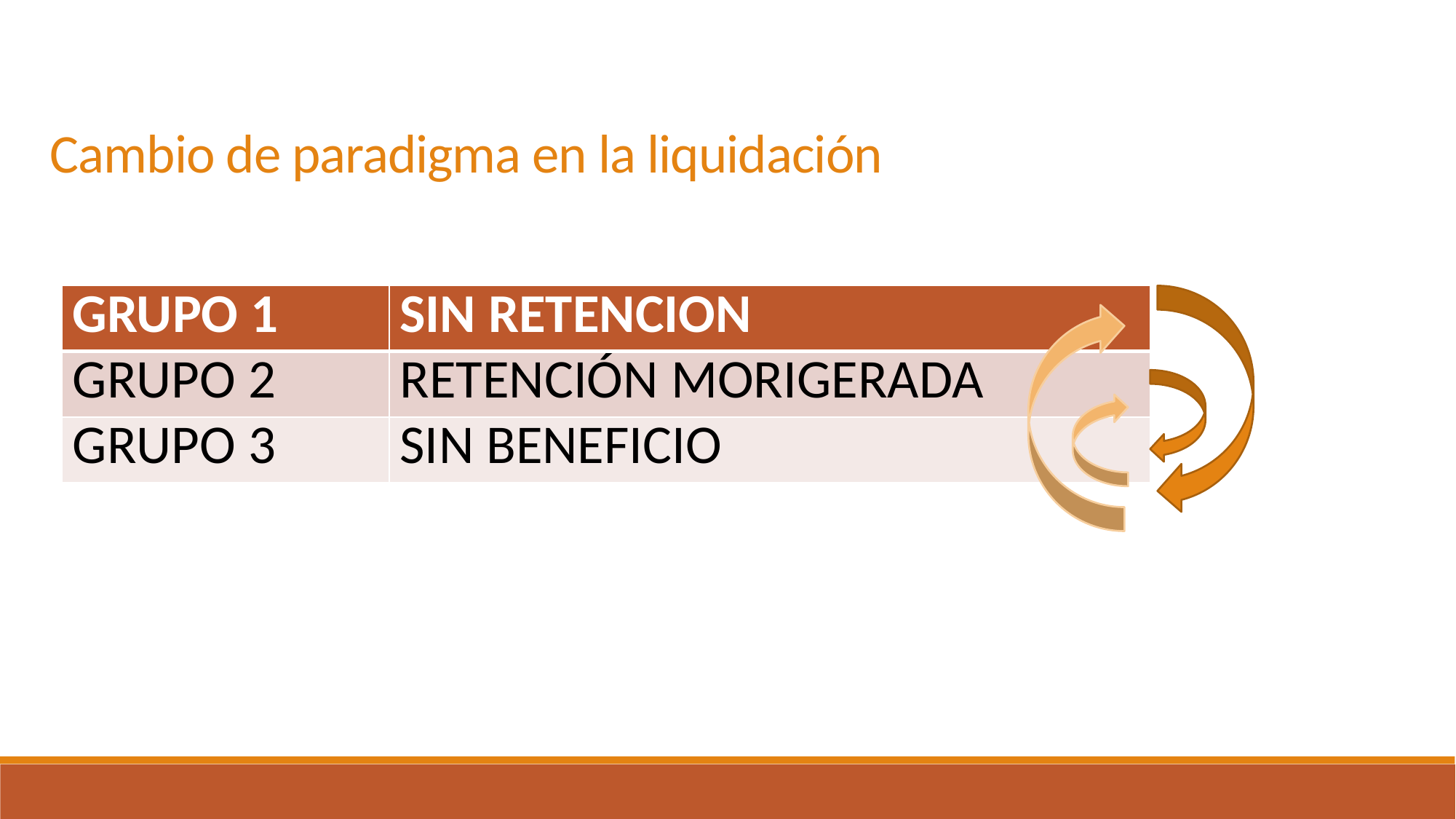

Cambio de paradigma en la liquidación
| GRUPO 1 | SIN RETENCION |
| --- | --- |
| GRUPO 2 | RETENCIÓN MORIGERADA |
| GRUPO 3 | SIN BENEFICIO |